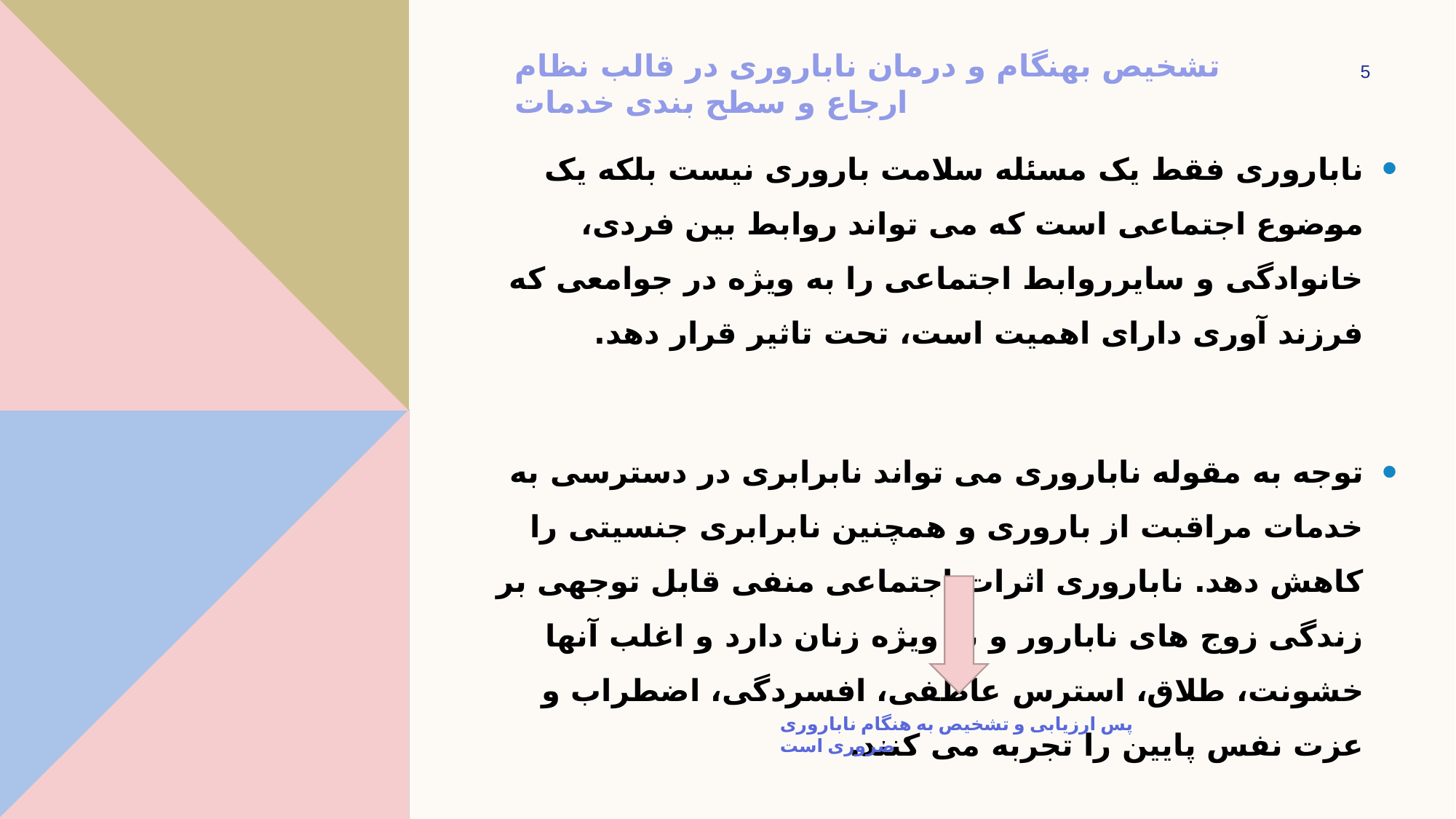

# تشخیص بهنگام و درمان ناباروری در قالب نظام ارجاع و سطح بندی خدمات

5
ناباروری فقط یک مسئله سلامت باروری نیست بلکه یک موضوع اجتماعی است که می تواند روابط بین فردی، خانوادگی و سایرروابط اجتماعی را به ویژه در جوامعی که فرزند آوری دارای اهمیت است، تحت تاثیر قرار دهد.

توجه به مقوله ناباروری می تواند نابرابری در دسترسی به خدمات مراقبت از باروری و همچنین نابرابری جنسیتی را کاهش دهد. ناباروری اثرات اجتماعی منفی قابل توجهی بر زندگی زوج های نابارور و به ویژه زنان دارد و اغلب آنها خشونت، طلاق، استرس عاطفی، افسردگی، اضطراب و عزت نفس پایین را تجربه می کنند.

پس ارزیابی و تشخیص به هنگام ناباروری ضروری است